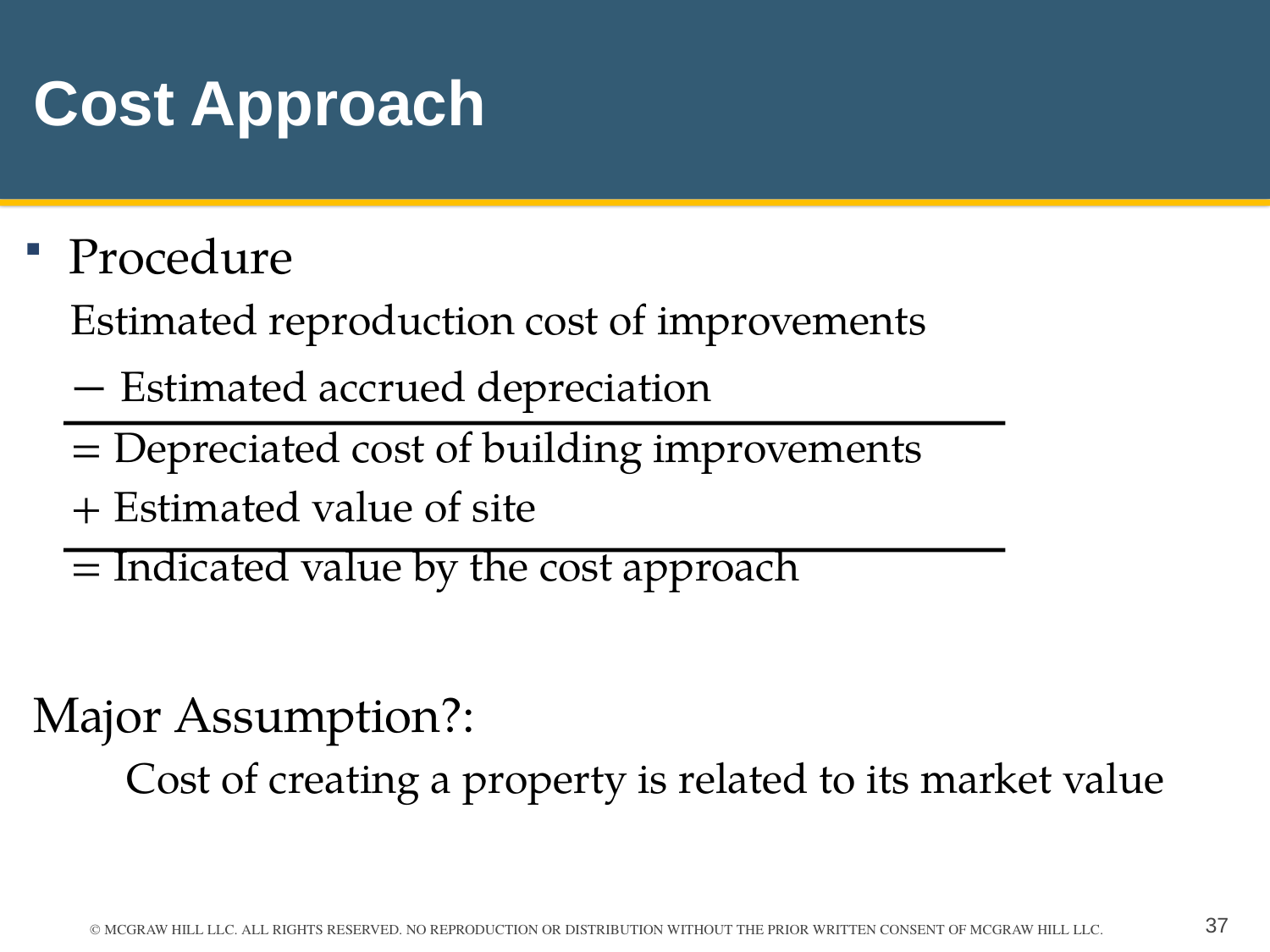

# Cost Approach
Procedure
Estimated reproduction cost of improvements
− Estimated accrued depreciation
= Depreciated cost of building improvements
+ Estimated value of site
= Indicated value by the cost approach

Major Assumption?:
	Cost of creating a property is related to its market value

© MCGRAW HILL LLC. ALL RIGHTS RESERVED. NO REPRODUCTION OR DISTRIBUTION WITHOUT THE PRIOR WRITTEN CONSENT OF MCGRAW HILL LLC.
37